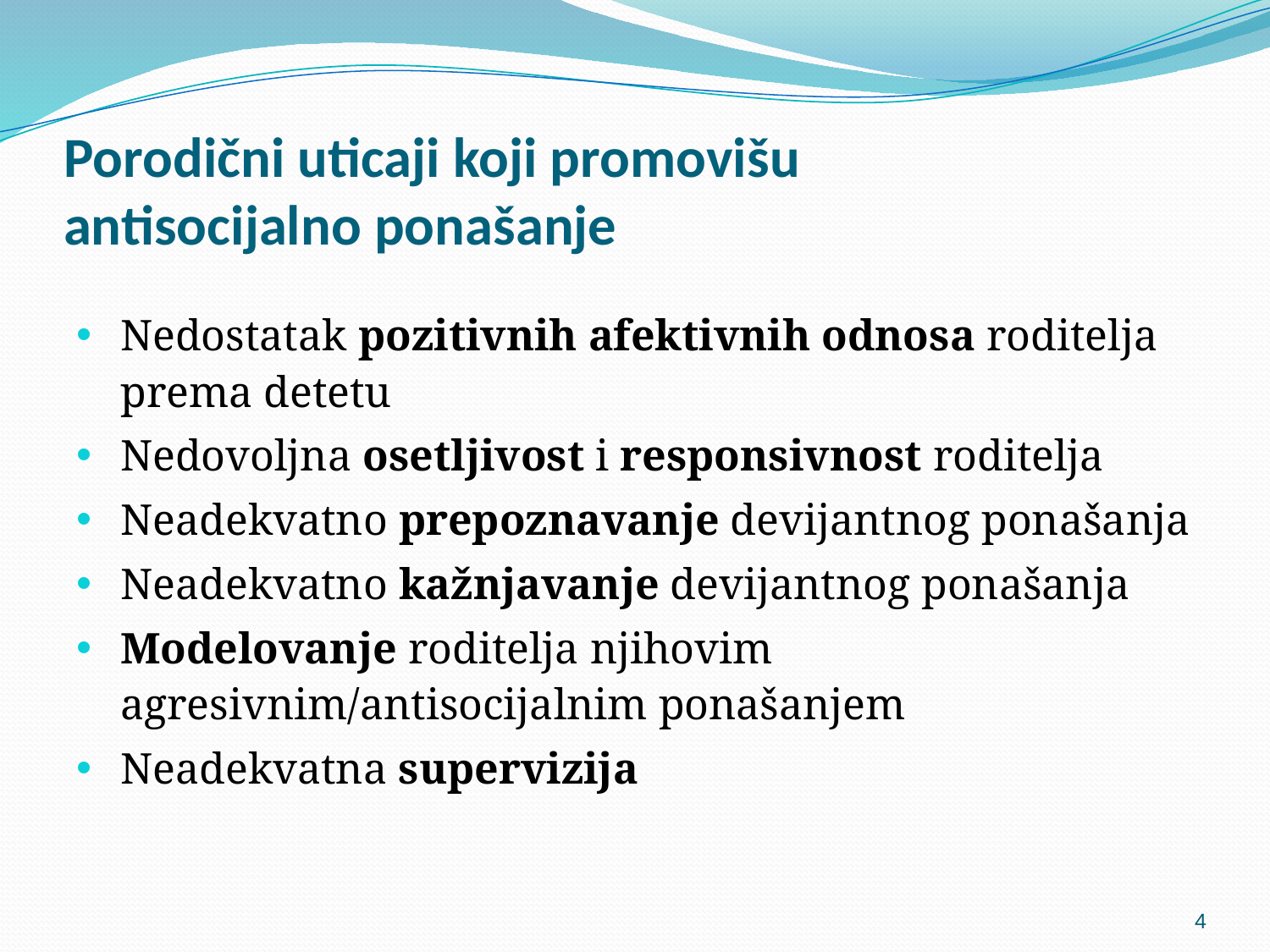

# Porodični uticaji koji promovišu antisocijalno ponašanje
Nedostatak pozitivnih afektivnih odnosa roditelja prema detetu
Nedovoljna osetljivost i responsivnost roditelja
Neadekvatno prepoznavanje devijantnog ponašanja
Neadekvatno kažnjavanje devijantnog ponašanja
Modelovanje roditelja njihovim agresivnim/antisocijalnim ponašanjem
Neadekvatna supervizija
4